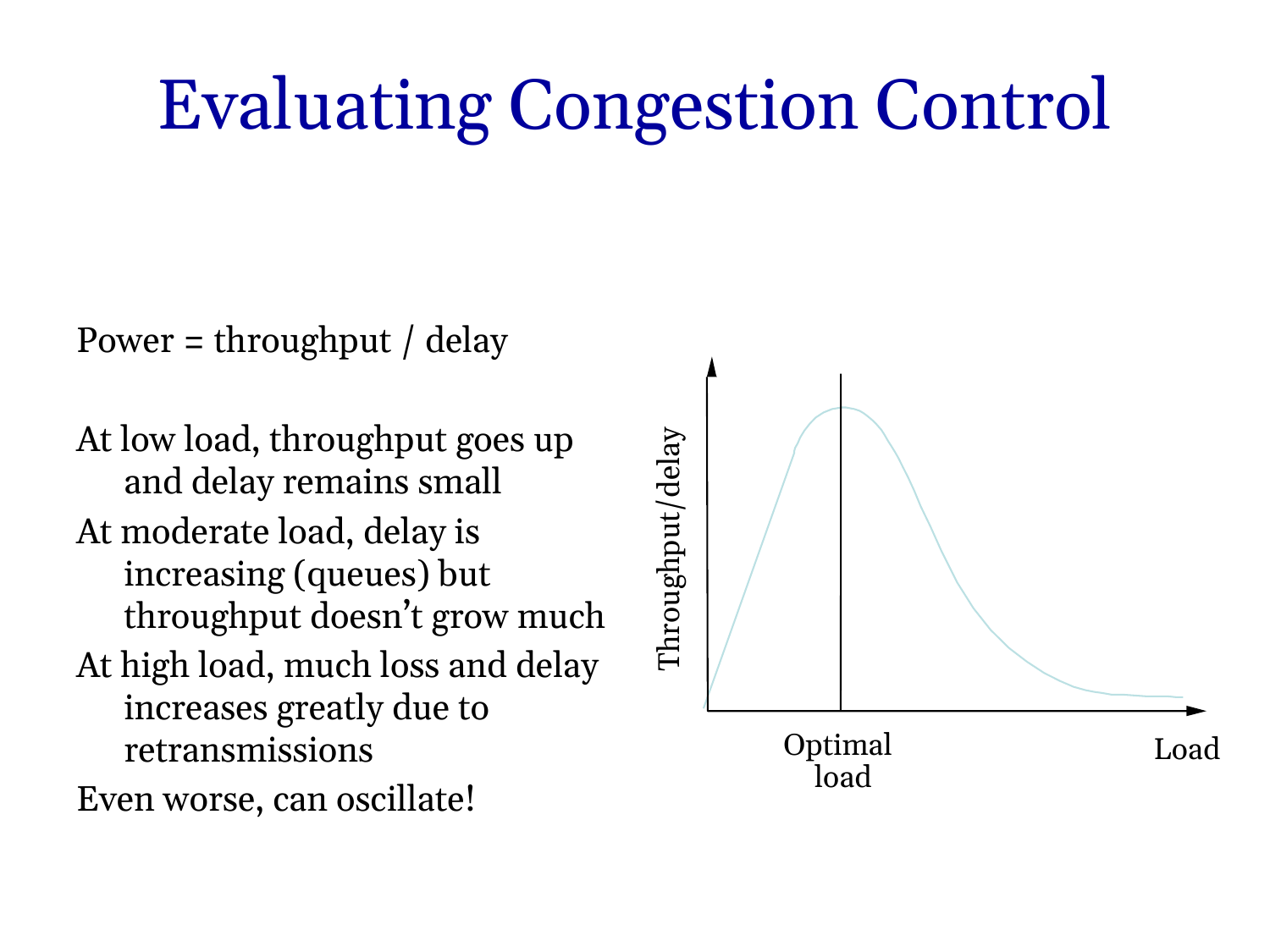

# Evaluating Congestion Control

Power = throughput / delay

At low load, throughput goes up and delay remains small
At moderate load, delay is increasing (queues) but throughput doesn’t grow much
At high load, much loss and delay increases greatly due to retransmissions
Even worse, can oscillate!

Throughput/delay

Optimal
Load
load